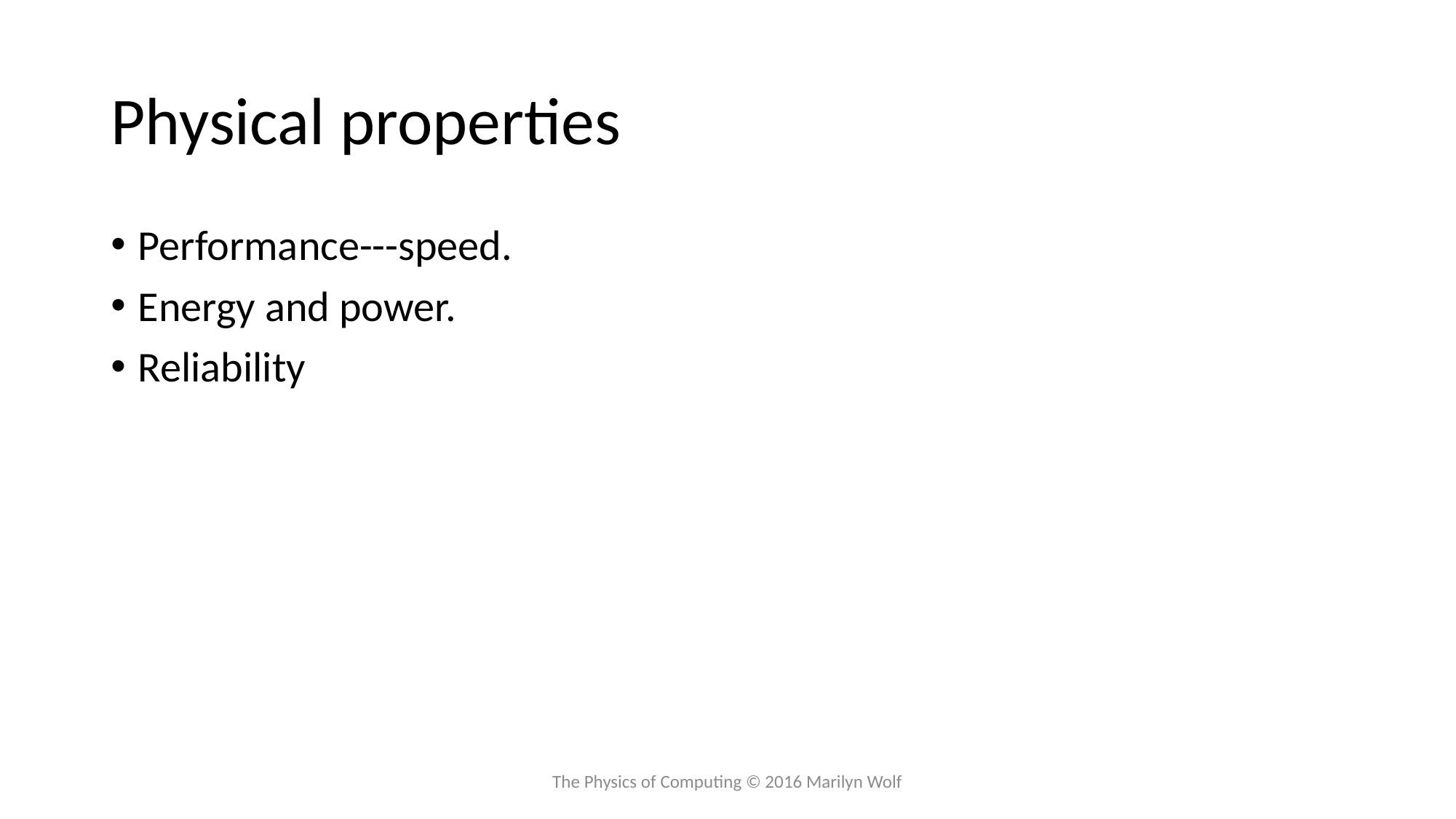

# Physical properties
Performance---speed.
Energy and power.
Reliability
The Physics of Computing © 2016 Marilyn Wolf